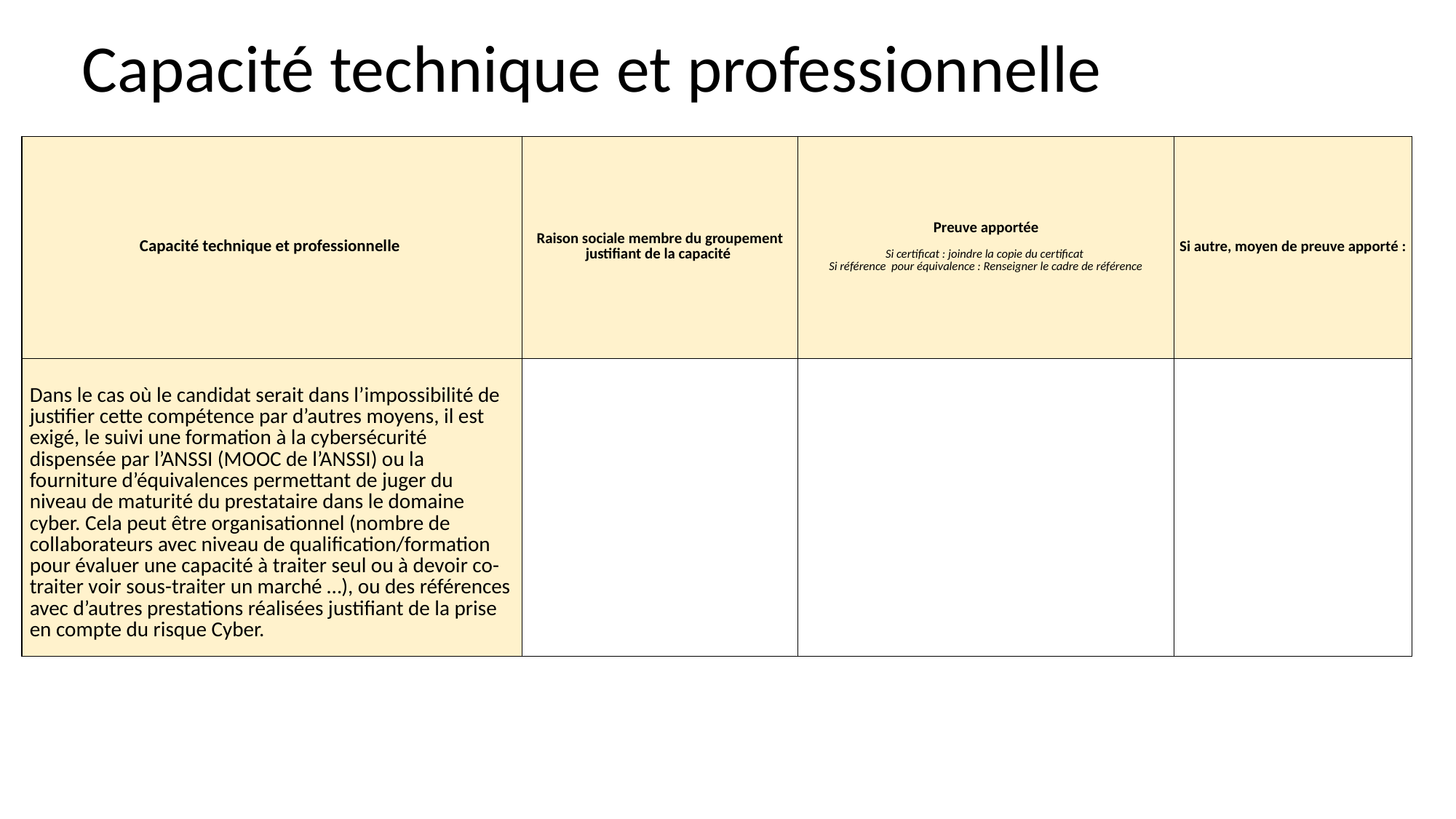

# Capacité technique et professionnelle
| Capacité technique et professionnelle | Raison sociale membre du groupement justifiant de la capacité | Preuve apportée Si certificat : joindre la copie du certificat Si référence pour équivalence : Renseigner le cadre de référence | Si autre, moyen de preuve apporté : |
| --- | --- | --- | --- |
| Dans le cas où le candidat serait dans l’impossibilité de justifier cette compétence par d’autres moyens, il est exigé, le suivi une formation à la cybersécurité dispensée par l’ANSSI (MOOC de l’ANSSI) ou la fourniture d’équivalences permettant de juger du niveau de maturité du prestataire dans le domaine cyber. Cela peut être organisationnel (nombre de collaborateurs avec niveau de qualification/formation pour évaluer une capacité à traiter seul ou à devoir co-traiter voir sous-traiter un marché …), ou des références avec d’autres prestations réalisées justifiant de la prise en compte du risque Cyber. |  |  |  |